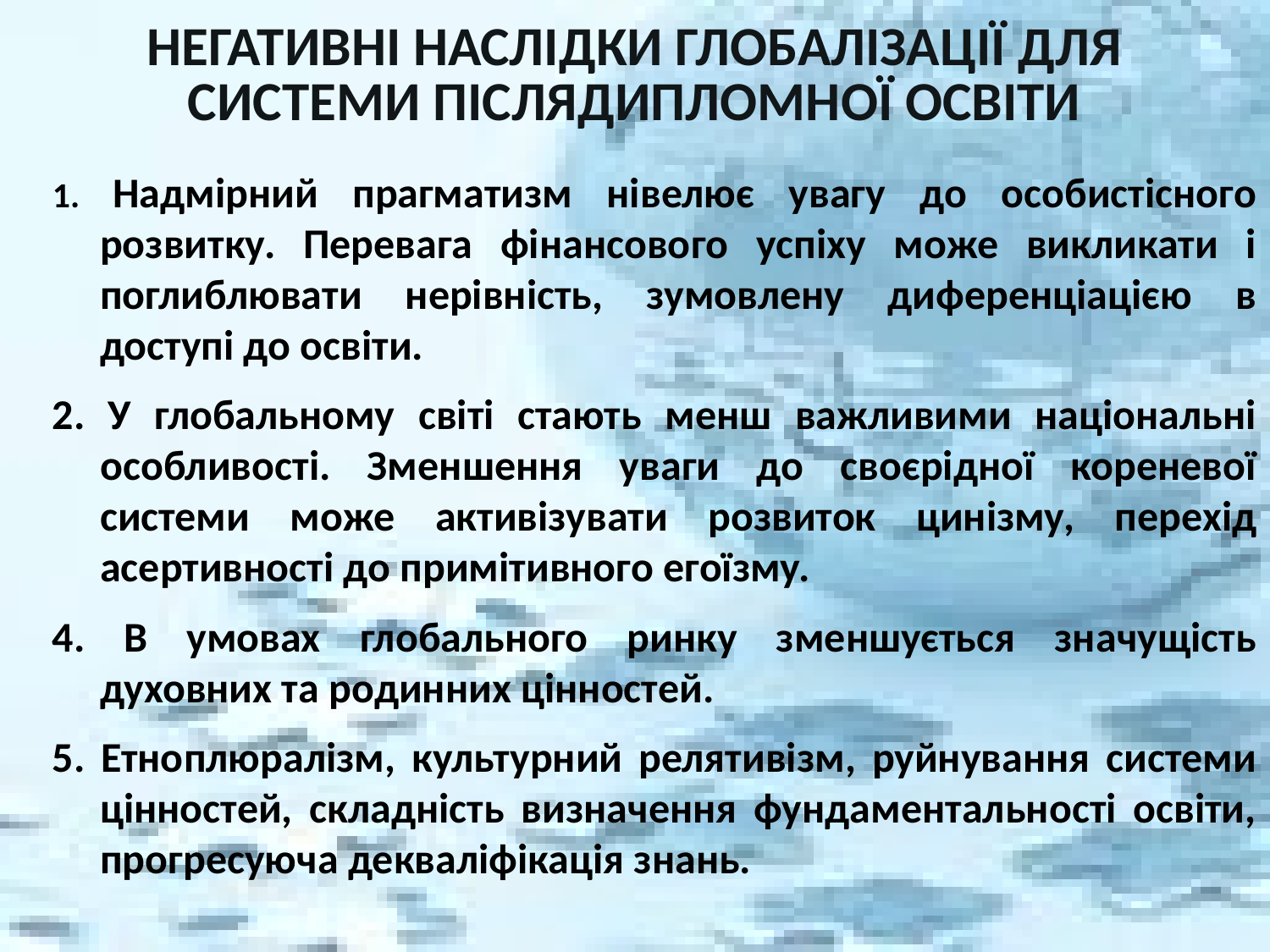

# НЕГАТИВНІ НАСЛІДКИ ГЛОБАЛІЗАЦІЇ ДЛЯ СИСТЕМИ ПІСЛЯДИПЛОМНОЇ ОСВІТИ
1. Надмірний прагматизм нівелює увагу до особистісного розвитку. Перевага фінансового успіху може викликати і поглиблювати нерівність, зумовлену диференціацією в доступі до освіти.
2. У глобальному світі стають менш важливими національні особливості. Зменшення уваги до своєрідної кореневої системи може активізувати розвиток цинізму, перехід асертивності до примітивного егоїзму.
4. В умовах глобального ринку зменшується значущість духовних та родинних цінностей.
5. Етноплюралізм, культурний релятивізм, руйнування системи цінностей, складність визначення фундаментальності освіти, прогресуюча декваліфікація знань.